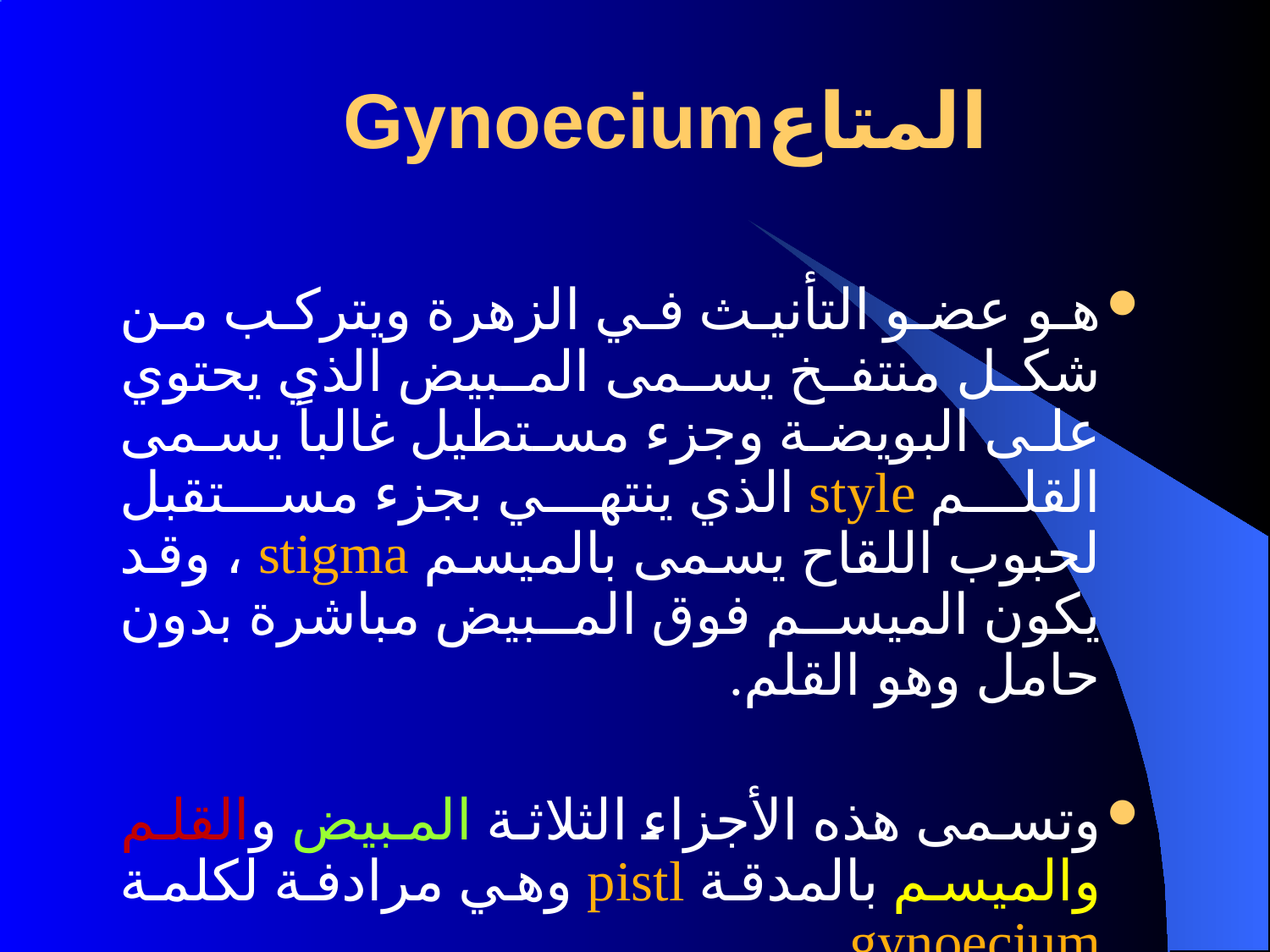

# المتاعGynoecium
هو عضو التأنيث في الزهرة ويتركب من شكل منتفخ يسمى المبيض الذي يحتوي على البويضة وجزء مستطيل غالباً يسمى القلم style الذي ينتهي بجزء مستقبل لحبوب اللقاح يسمى بالميسم stigma ، وقد يكون الميسم فوق المبيض مباشرة بدون حامل وهو القلم.

وتسمى هذه الأجزاء الثلاثة المبيض والقلم والميسم بالمدقة pistl وهي مرادفة لكلمة gynoecium